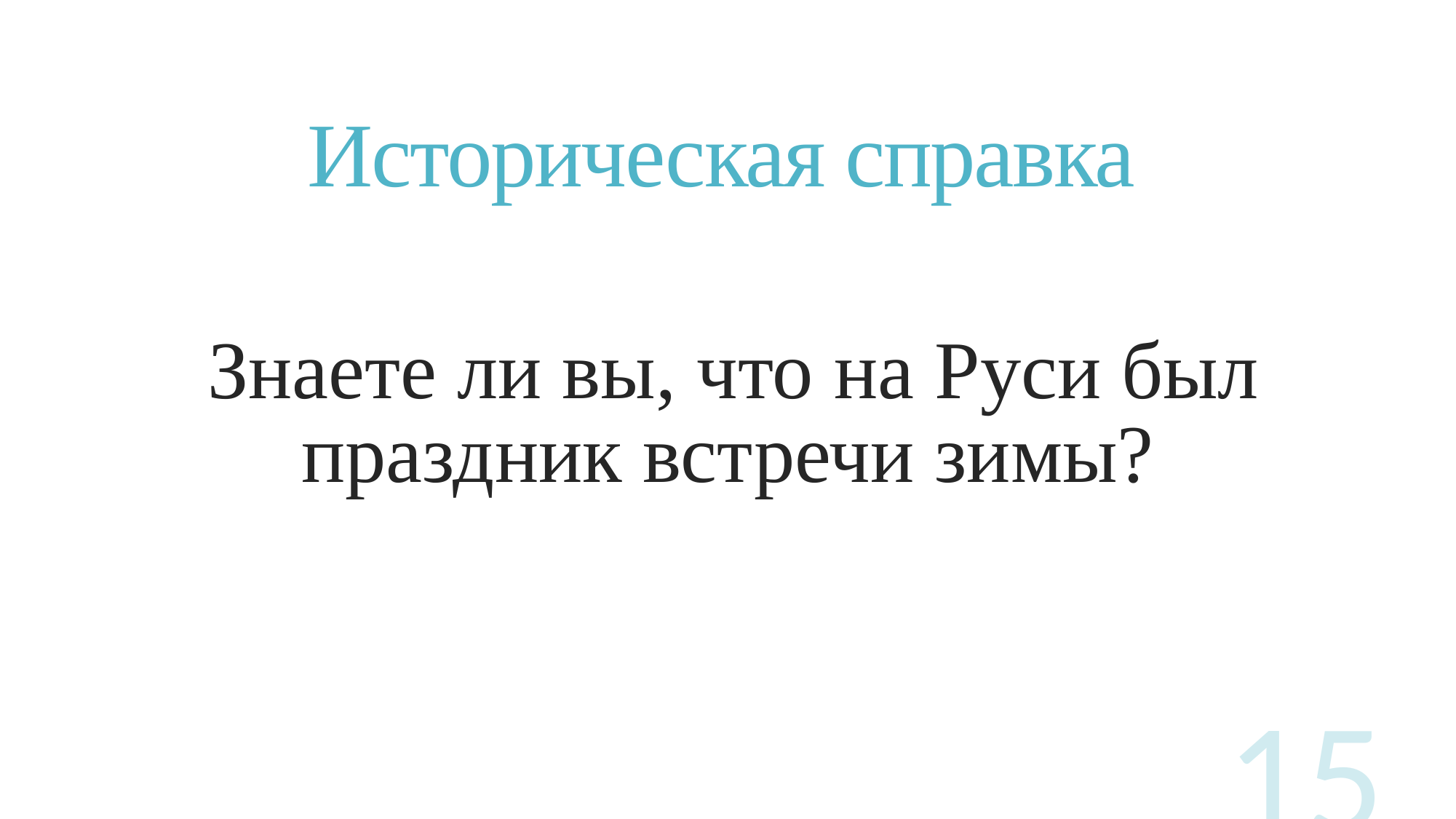

# Историческая справка
Знаете ли вы, что на Руси был праздник встречи зимы?
15